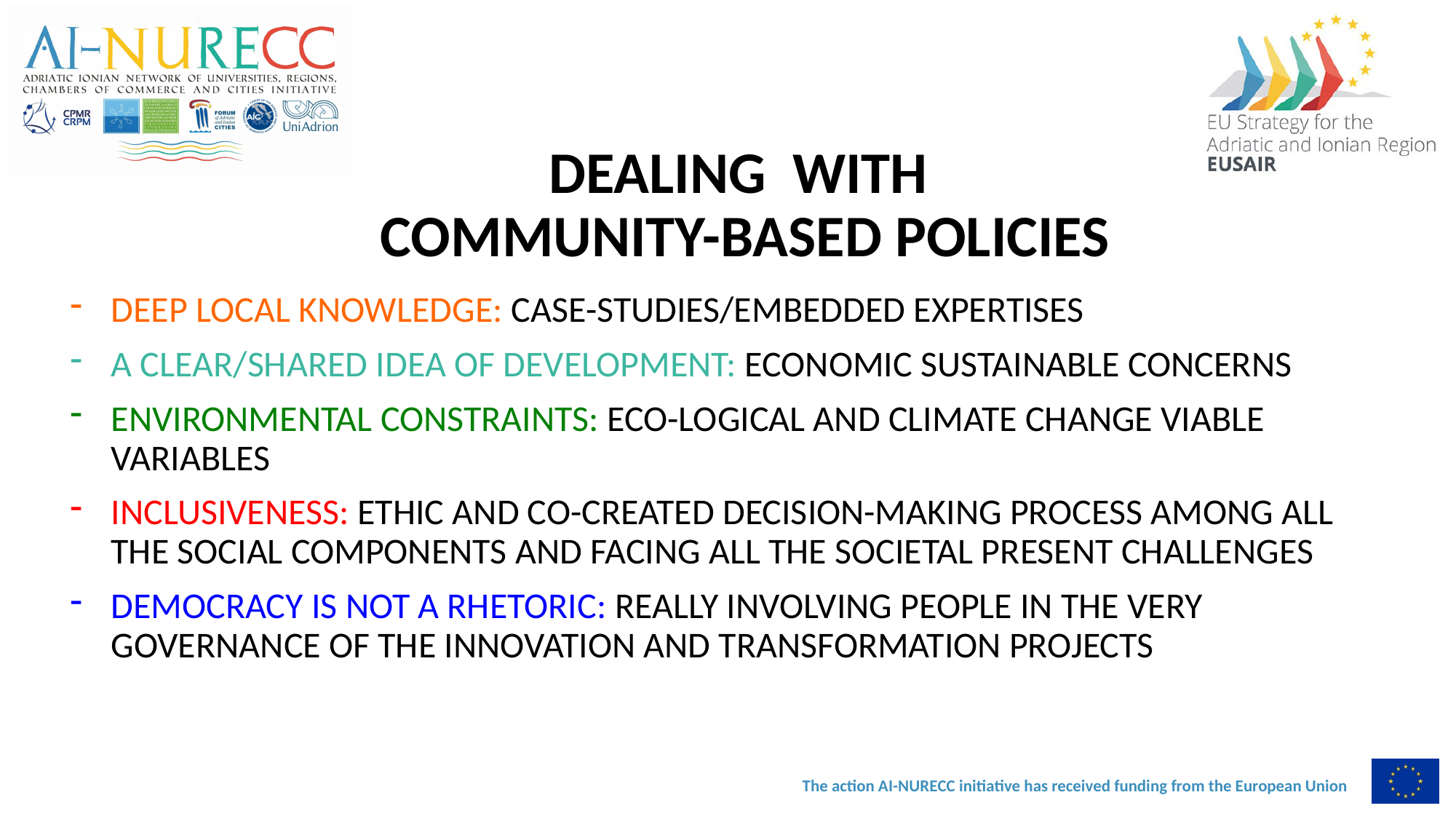

# DEALING  WITH COMMUNITY-BASED POLICIES
DEEP LOCAL KNOWLEDGE: CASE-STUDIES/EMBEDDED EXPERTISES
A CLEAR/SHARED IDEA OF DEVELOPMENT: ECONOMIC SUSTAINABLE CONCERNS
ENVIRONMENTAL CONSTRAINTS: ECO-LOGICAL AND CLIMATE CHANGE VIABLE VARIABLES
INCLUSIVENESS: ETHIC AND CO-CREATED DECISION-MAKING PROCESS AMONG ALL THE SOCIAL COMPONENTS AND FACING ALL THE SOCIETAL PRESENT CHALLENGES
DEMOCRACY IS NOT A RHETORIC: REALLY INVOLVING PEOPLE IN THE VERY GOVERNANCE OF THE INNOVATION AND TRANSFORMATION PROJECTS